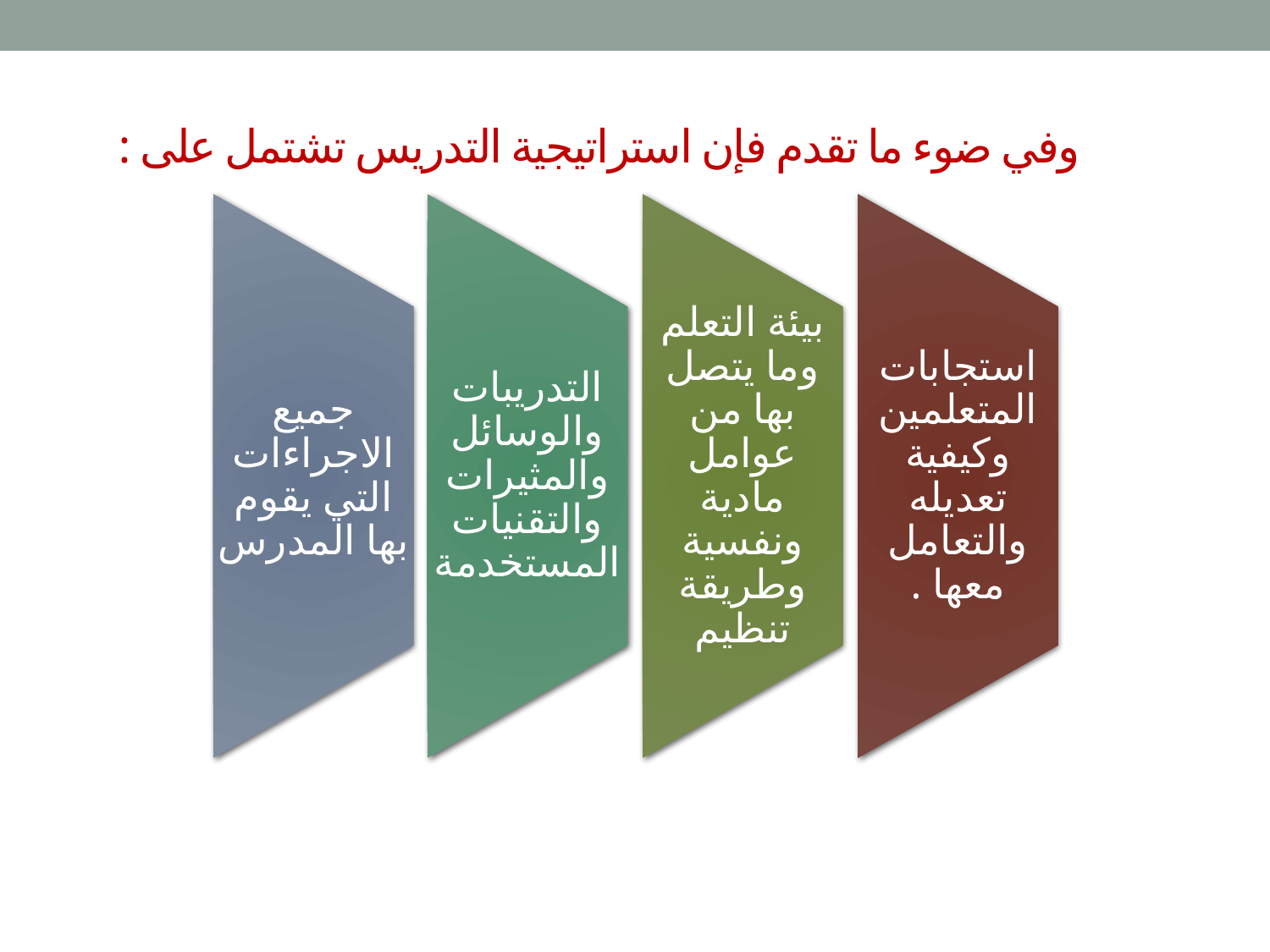

# وفي ضوء ما تقدم فإن استراتيجية التدريس تشتمل على :
جميع الاجراءات التي يقوم بها المدرس
التدريبات والوسائل والمثيرات والتقنيات المستخدمة
بيئة التعلم وما يتصل بها من عوامل مادية ونفسية وطريقة تنظيم
استجابات المتعلمين وكيفية تعديله والتعامل معها .